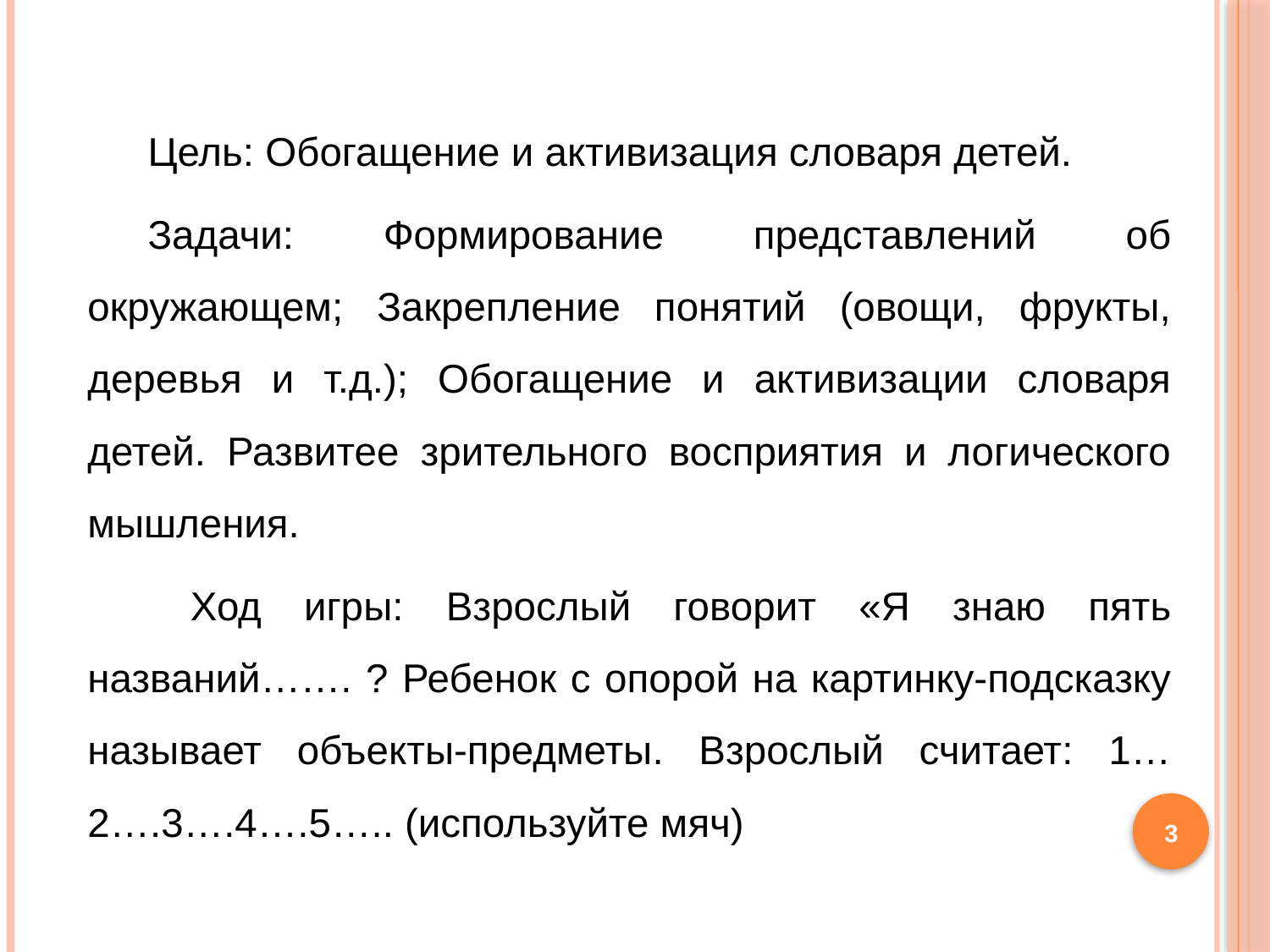

Цель: Обогащение и активизация словаря детей.
Задачи: Формирование представлений об окружающем; Закрепление понятий (овощи, фрукты, деревья и т.д.); Обогащение и активизации словаря детей. Развитее зрительного восприятия и логического мышления.
 Ход игры: Взрослый говорит «Я знаю пять названий……. ? Ребенок с опорой на картинку-подсказку называет объекты-предметы. Взрослый считает: 1…2….3….4….5….. (используйте мяч)
3